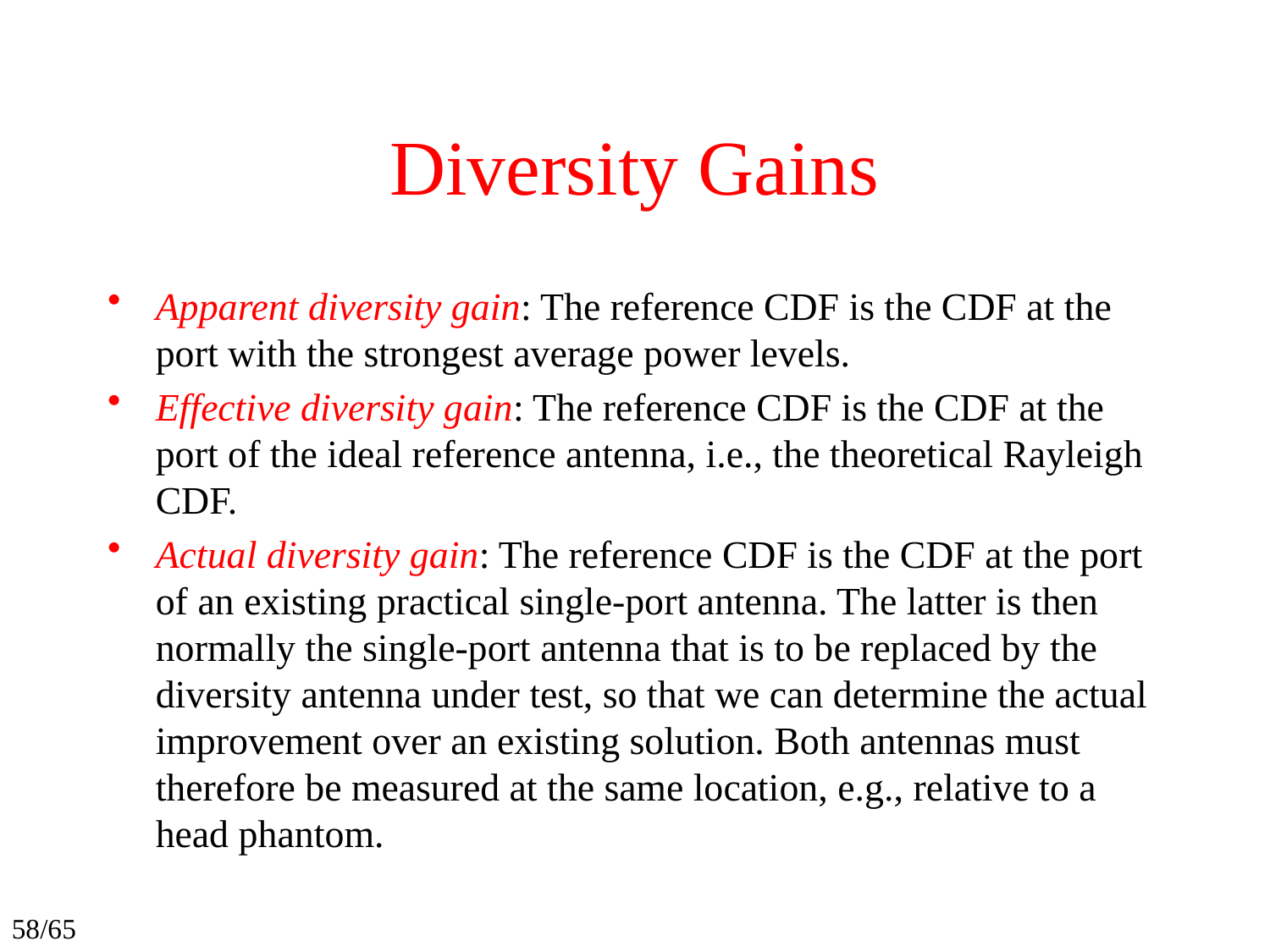

# Diversity Gains
Apparent diversity gain: The reference CDF is the CDF at the port with the strongest average power levels.
Effective diversity gain: The reference CDF is the CDF at the port of the ideal reference antenna, i.e., the theoretical Rayleigh CDF.
Actual diversity gain: The reference CDF is the CDF at the port of an existing practical single-port antenna. The latter is then normally the single-port antenna that is to be replaced by the diversity antenna under test, so that we can determine the actual improvement over an existing solution. Both antennas must therefore be measured at the same location, e.g., relative to a head phantom.